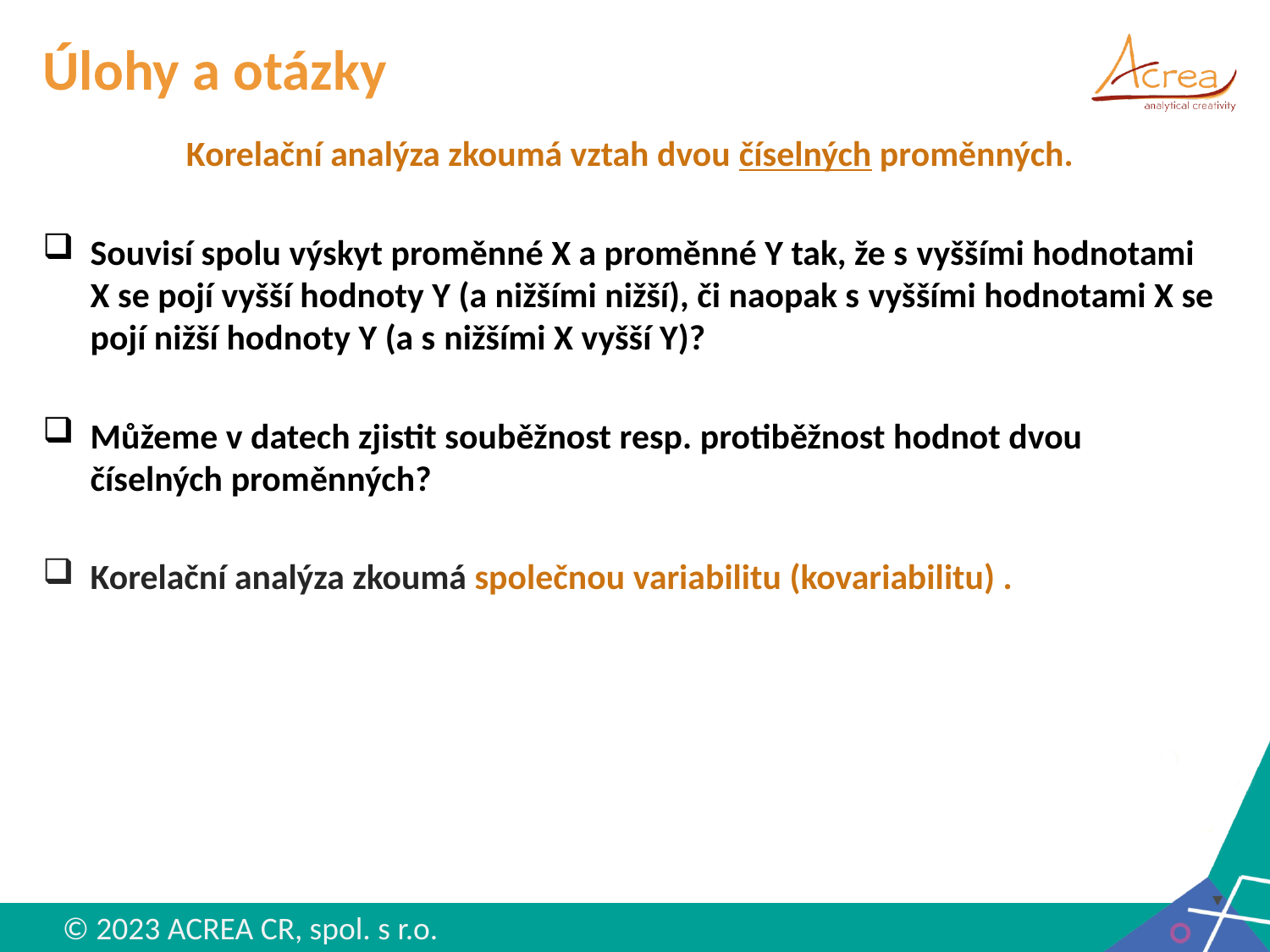

# Úlohy a otázky
Korelační analýza zkoumá vztah dvou číselných proměnných.

Souvisí spolu výskyt proměnné X a proměnné Y tak, že s vyššími hodnotami X se pojí vyšší hodnoty Y (a nižšími nižší), či naopak s vyššími hodnotami X se pojí nižší hodnoty Y (a s nižšími X vyšší Y)?

Můžeme v datech zjistit souběžnost resp. protiběžnost hodnot dvou číselných proměnných?

Korelační analýza zkoumá společnou variabilitu (kovariabilitu) .